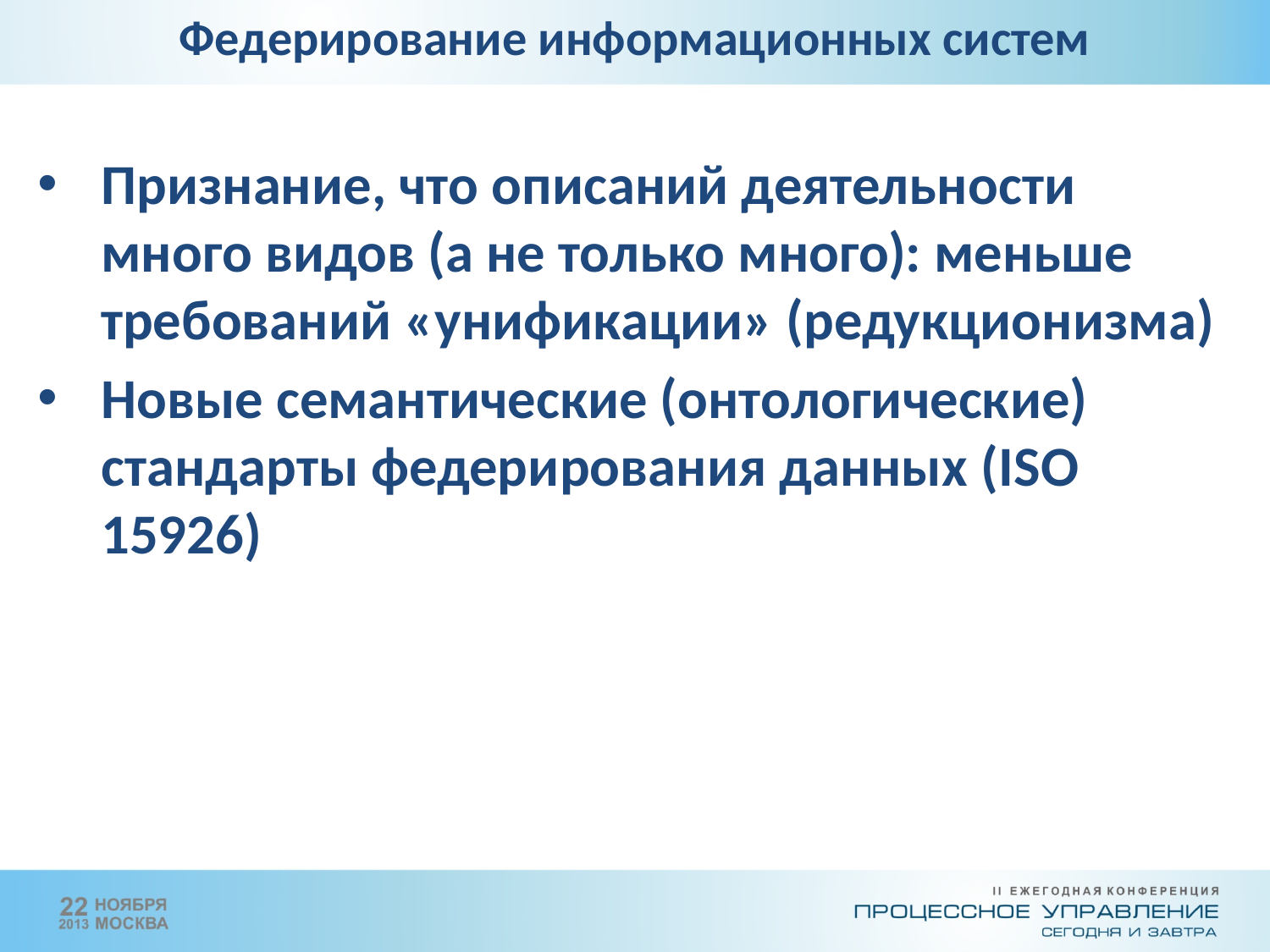

Федерирование информационных систем
Признание, что описаний деятельности много видов (а не только много): меньше требований «унификации» (редукционизма)
Новые семантические (онтологические) стандарты федерирования данных (ISO 15926)